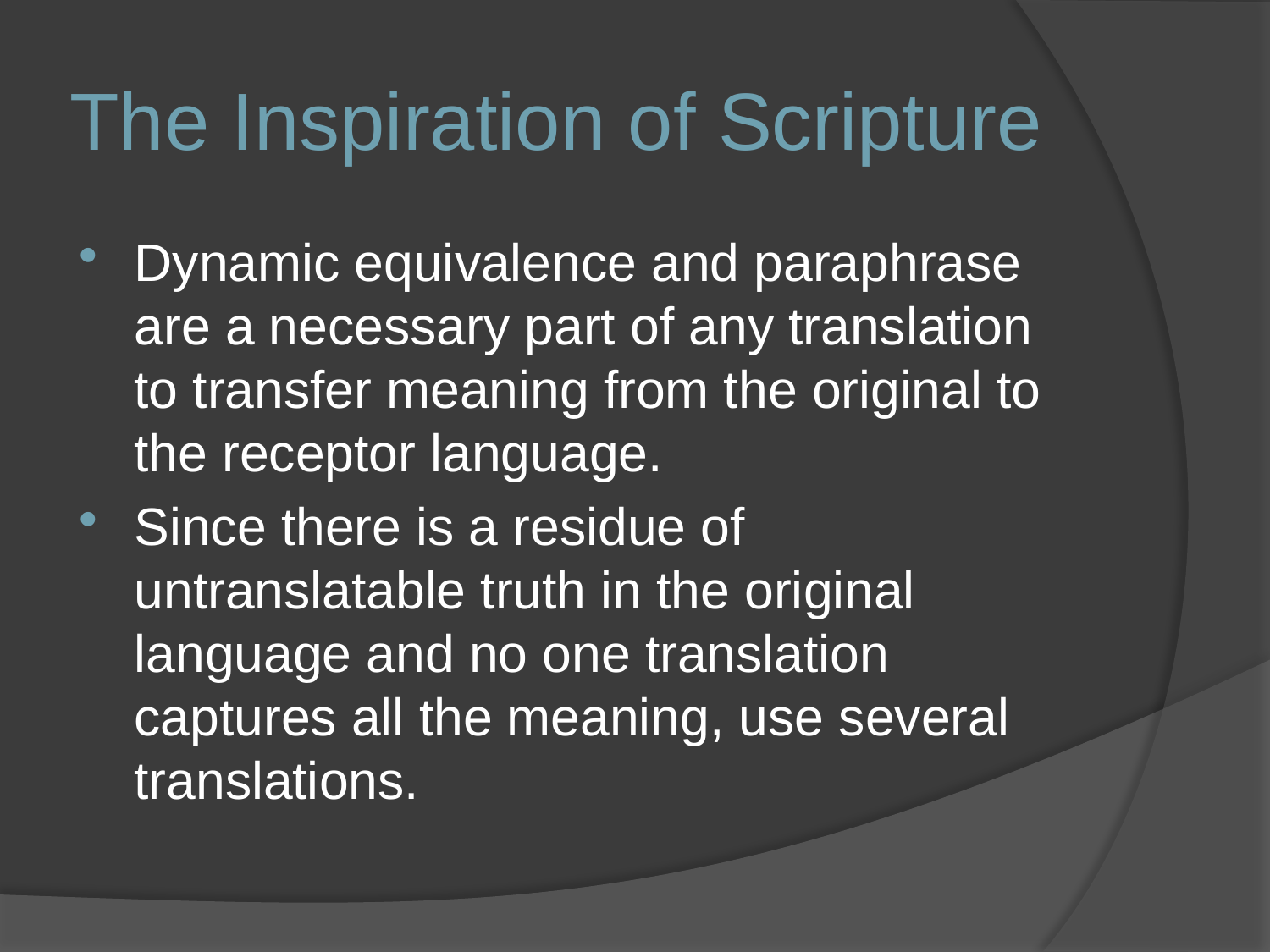

# The Inspiration of Scripture
Dynamic equivalence and paraphrase are a necessary part of any translation to transfer meaning from the original to the receptor language.
Since there is a residue of untranslatable truth in the original language and no one translation captures all the meaning, use several translations.